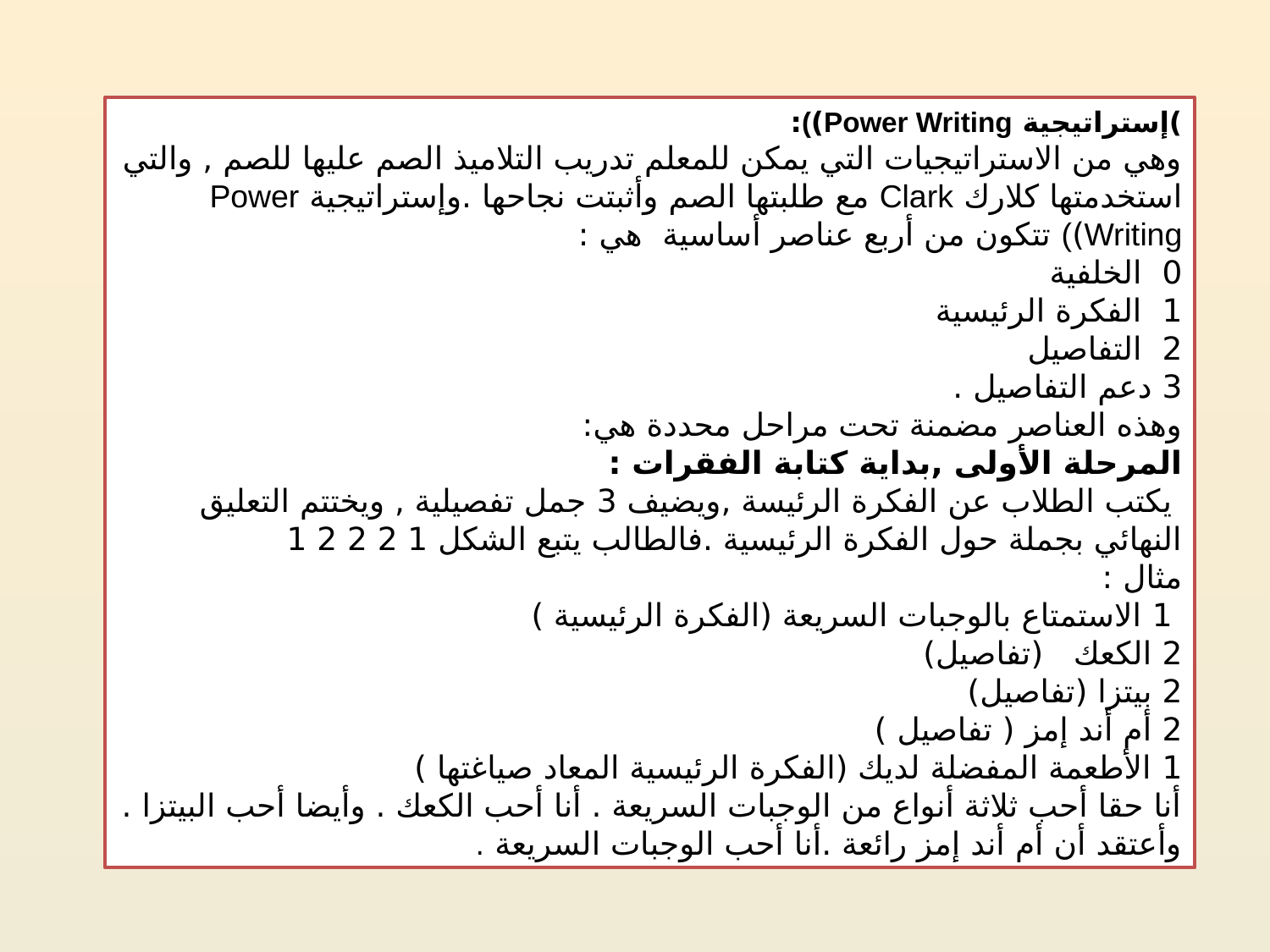

)إستراتيجية Power Writing)):
وهي من الاستراتيجيات التي يمكن للمعلم تدريب التلاميذ الصم عليها للصم , والتي استخدمتها كلارك Clark مع طلبتها الصم وأثبتت نجاحها .وإستراتيجية Power Writing)) تتكون من أربع عناصر أساسية  هي :
0  الخلفية
1  الفكرة الرئيسية
2  التفاصيل
3 دعم التفاصيل .
وهذه العناصر مضمنة تحت مراحل محددة هي:
المرحلة الأولى ,بداية كتابة الفقرات :
 يكتب الطلاب عن الفكرة الرئيسة ,ويضيف 3 جمل تفصيلية , ويختتم التعليق النهائي بجملة حول الفكرة الرئيسية .فالطالب يتبع الشكل 1 2 2 2 1
مثال :
 1 الاستمتاع بالوجبات السريعة (الفكرة الرئيسية )
2 الكعك   (تفاصيل)
2 بيتزا (تفاصيل)
2 أم أند إمز ( تفاصيل )
1 الأطعمة المفضلة لديك (الفكرة الرئيسية المعاد صياغتها )
أنا حقا أحب ثلاثة أنواع من الوجبات السريعة . أنا أحب الكعك . وأيضا أحب البيتزا . وأعتقد أن أم أند إمز رائعة .أنا أحب الوجبات السريعة .